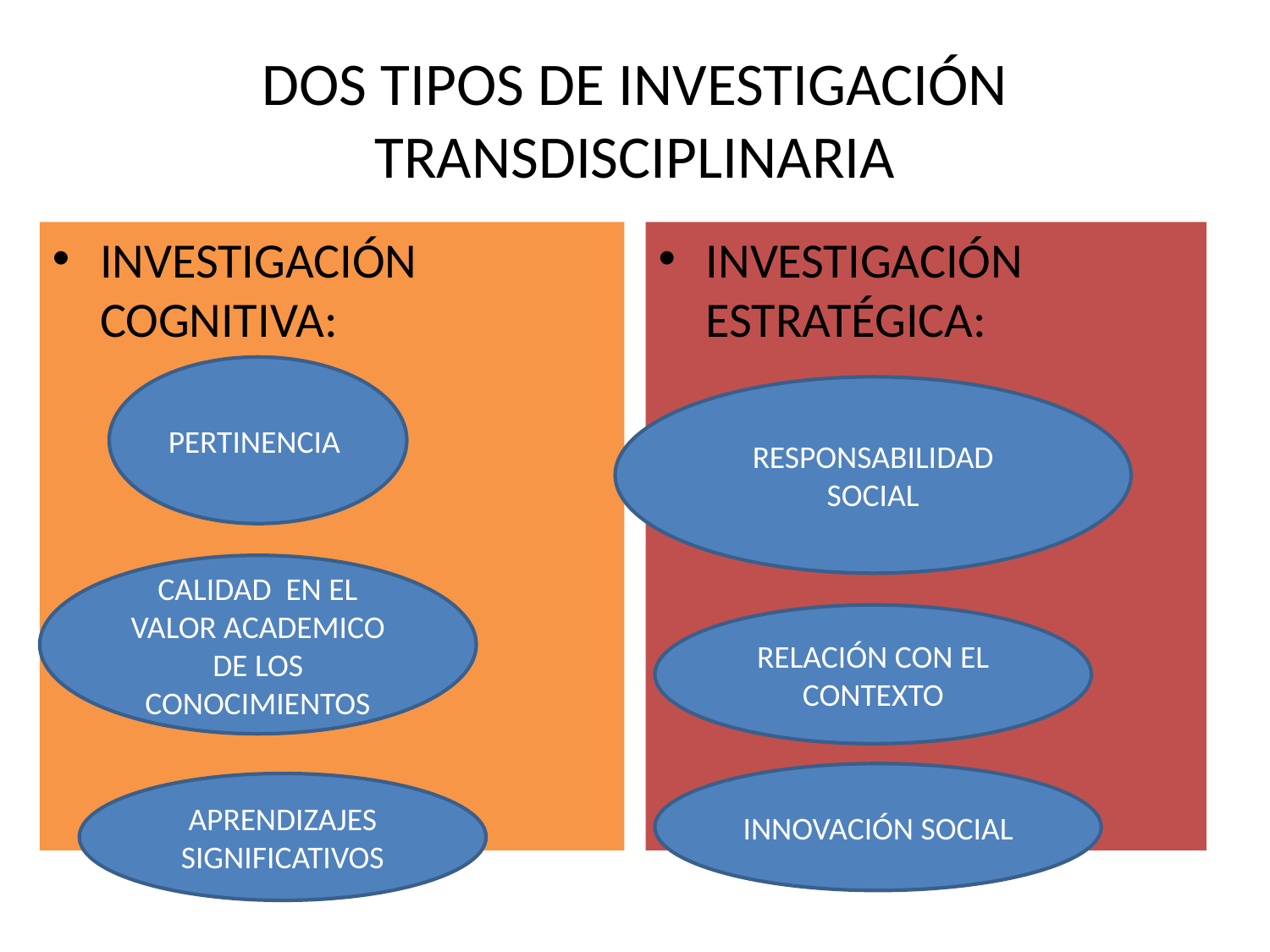

# DOS TIPOS DE INVESTIGACIÓN TRANSDISCIPLINARIA
INVESTIGACIÓN COGNITIVA:
INVESTIGACIÓN ESTRATÉGICA:
PERTINENCIA
RESPONSABILIDAD SOCIAL
CALIDAD  EN EL VALOR ACADEMICO DE LOS CONOCIMIENTOS
RELACIÓN CON EL CONTEXTO
INNOVACIÓN SOCIAL
APRENDIZAJES SIGNIFICATIVOS